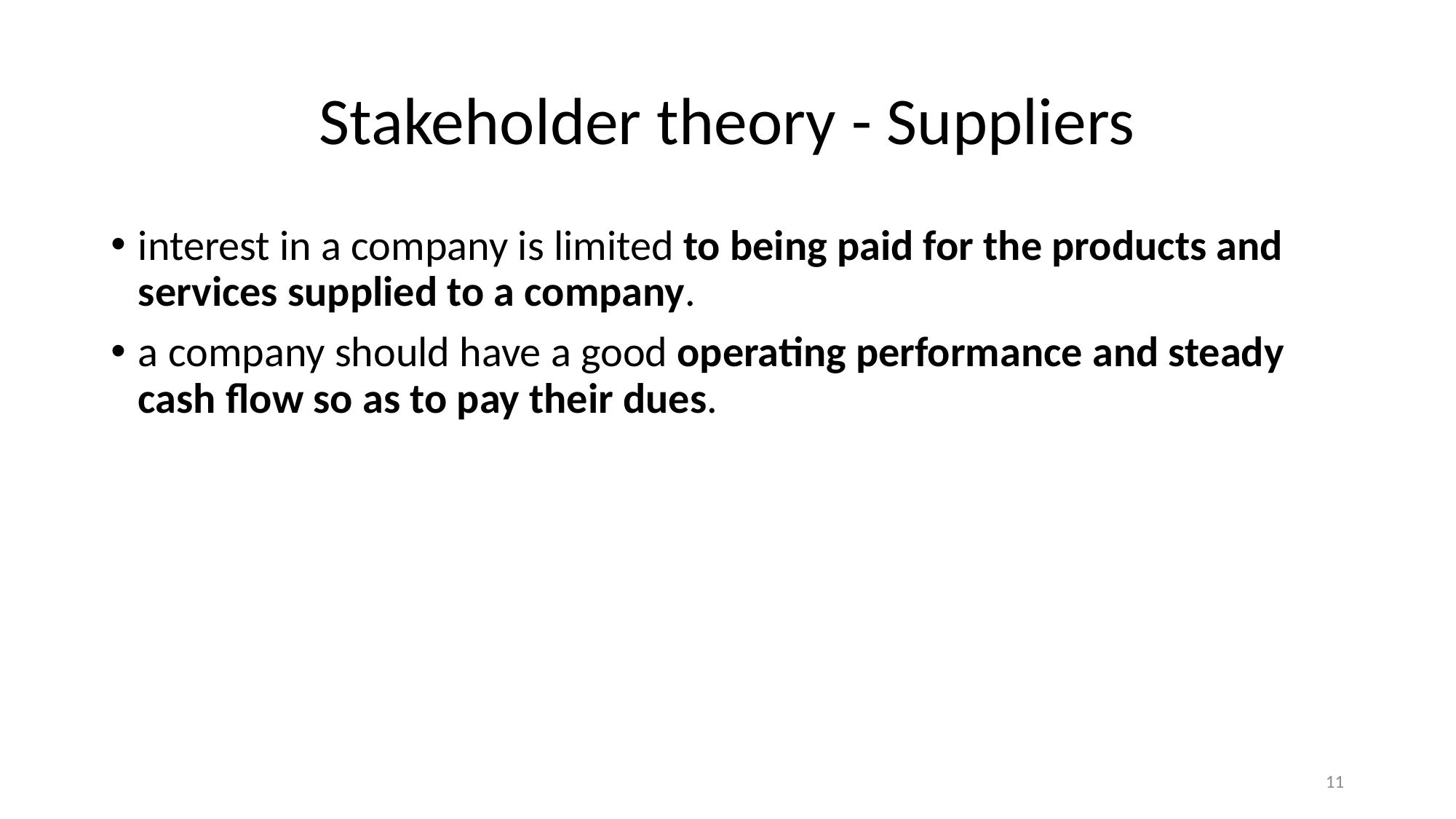

# Stakeholder theory - Suppliers
interest in a company is limited to being paid for the products and services supplied to a company.
a company should have a good operating performance and steady cash flow so as to pay their dues.
11